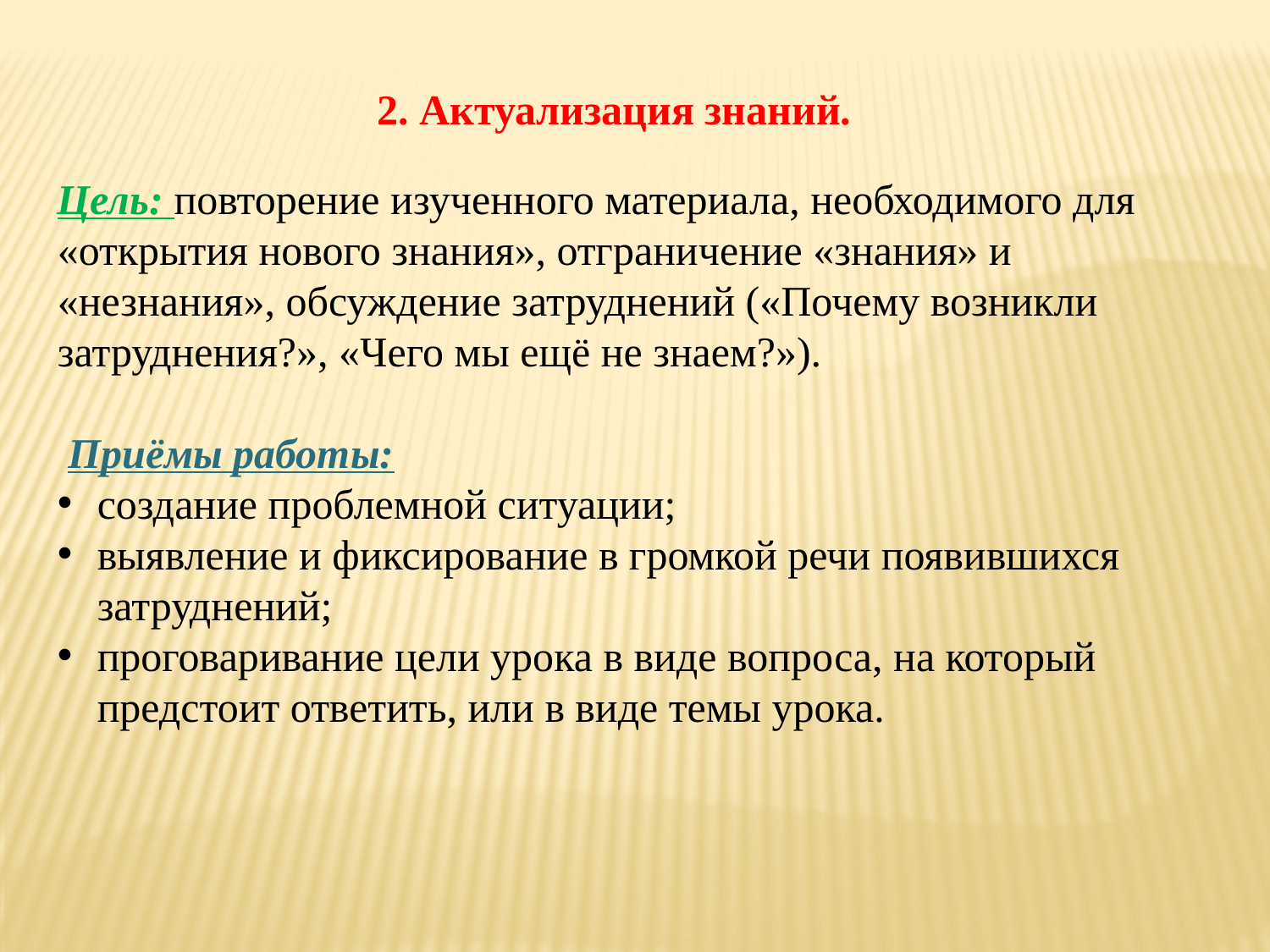

2. Актуализация знаний.
Цель: повторение изученного материала, необходимого для «открытия нового знания», отграничение «знания» и «незнания», обсуждение затруднений («Почему возникли затруднения?», «Чего мы ещё не знаем?»).

 Приёмы работы:
создание проблемной ситуации;
выявление и фиксирование в громкой речи появившихся затруднений;
проговаривание цели урока в виде вопроса, на который предстоит ответить, или в виде темы урока.